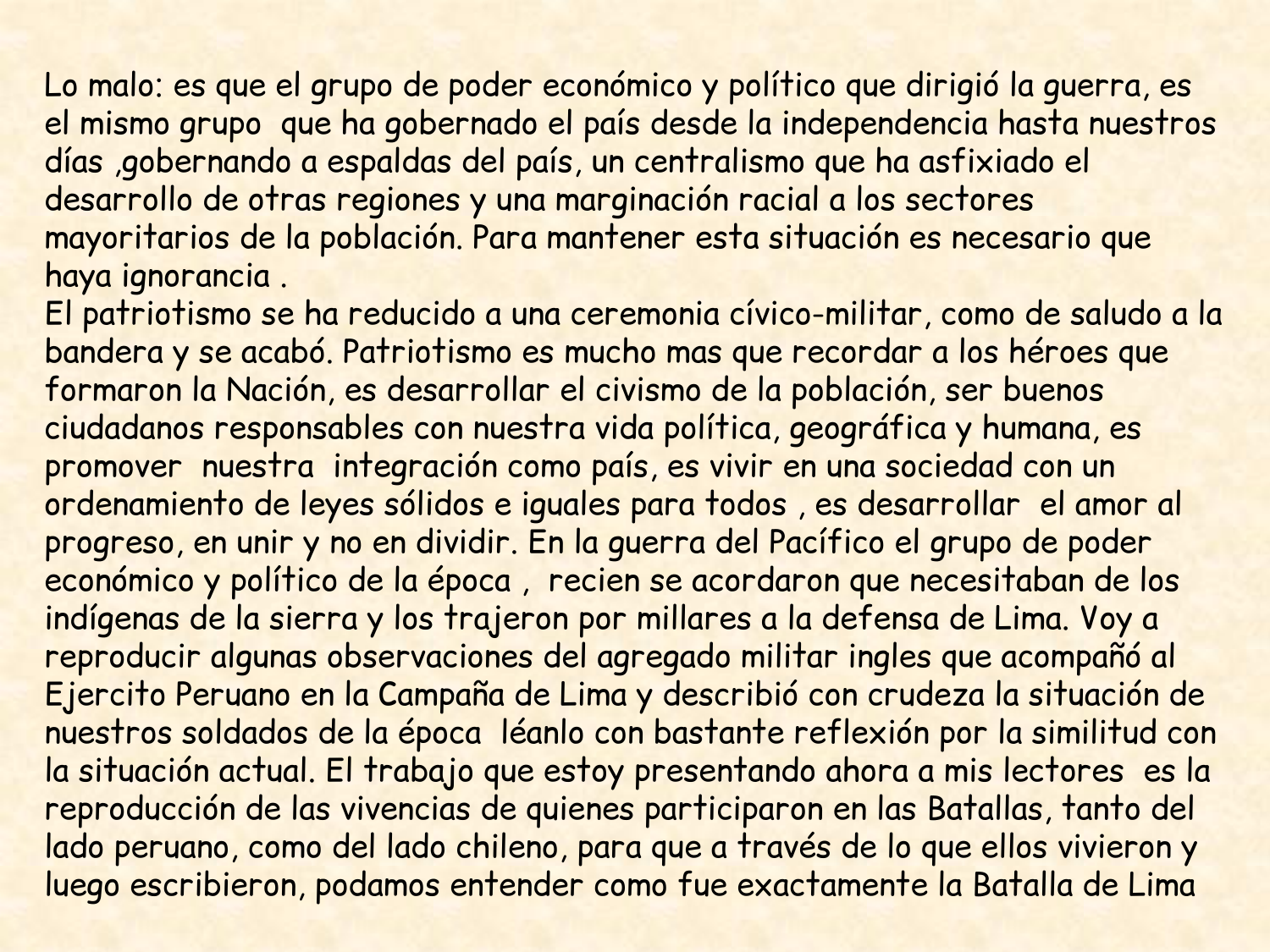

Lo malo: es que el grupo de poder económico y político que dirigió la guerra, es el mismo grupo  que ha gobernado el país desde la independencia hasta nuestros días ,gobernando a espaldas del país, un centralismo que ha asfixiado el desarrollo de otras regiones y una marginación racial a los sectores mayoritarios de la población. Para mantener esta situación es necesario que haya ignorancia .
El patriotismo se ha reducido a una ceremonia cívico-militar, como de saludo a la bandera y se acabó. Patriotismo es mucho mas que recordar a los héroes que formaron la Nación, es desarrollar el civismo de la población, ser buenos ciudadanos responsables con nuestra vida política, geográfica y humana, es promover  nuestra  integración como país, es vivir en una sociedad con un ordenamiento de leyes sólidos e iguales para todos , es desarrollar  el amor al progreso, en unir y no en dividir. En la guerra del Pacífico el grupo de poder económico y político de la época ,  recien se acordaron que necesitaban de los indígenas de la sierra y los trajeron por millares a la defensa de Lima. Voy a reproducir algunas observaciones del agregado militar ingles que acompañó al Ejercito Peruano en la Campaña de Lima y describió con crudeza la situación de nuestros soldados de la época  léanlo con bastante reflexión por la similitud con la situación actual. El trabajo que estoy presentando ahora a mis lectores  es la reproducción de las vivencias de quienes participaron en las Batallas, tanto del lado peruano, como del lado chileno, para que a través de lo que ellos vivieron y luego escribieron, podamos entender como fue exactamente la Batalla de Lima